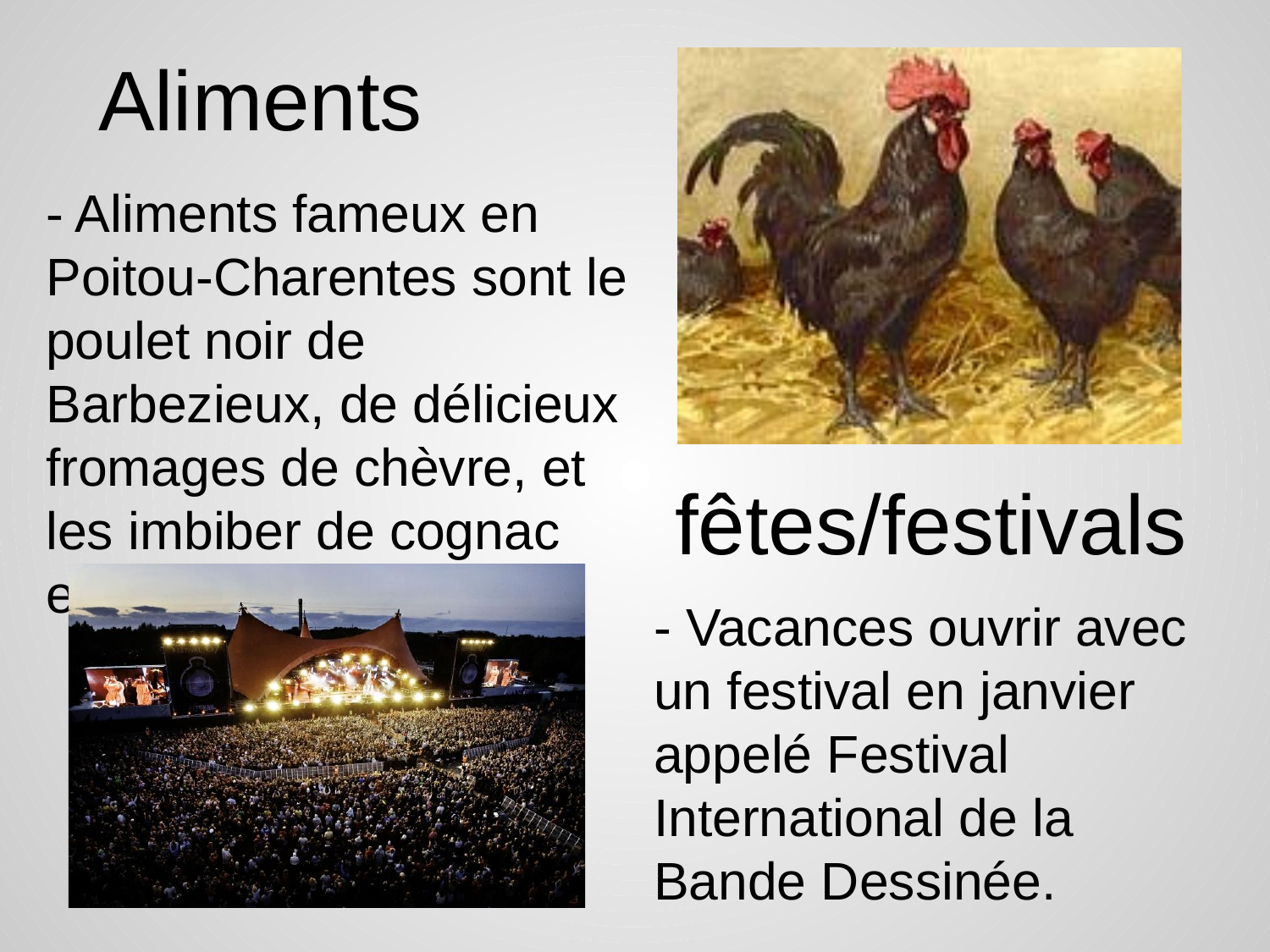

Aliments

- Aliments fameux en Poitou-Charentes sont le poulet noir de Barbezieux, de délicieux fromages de chèvre, et les imbiber de cognac escargots.
fêtes/festivals

- Vacances ouvrir avec un festival en janvier appelé Festival International de la Bande Dessinée.